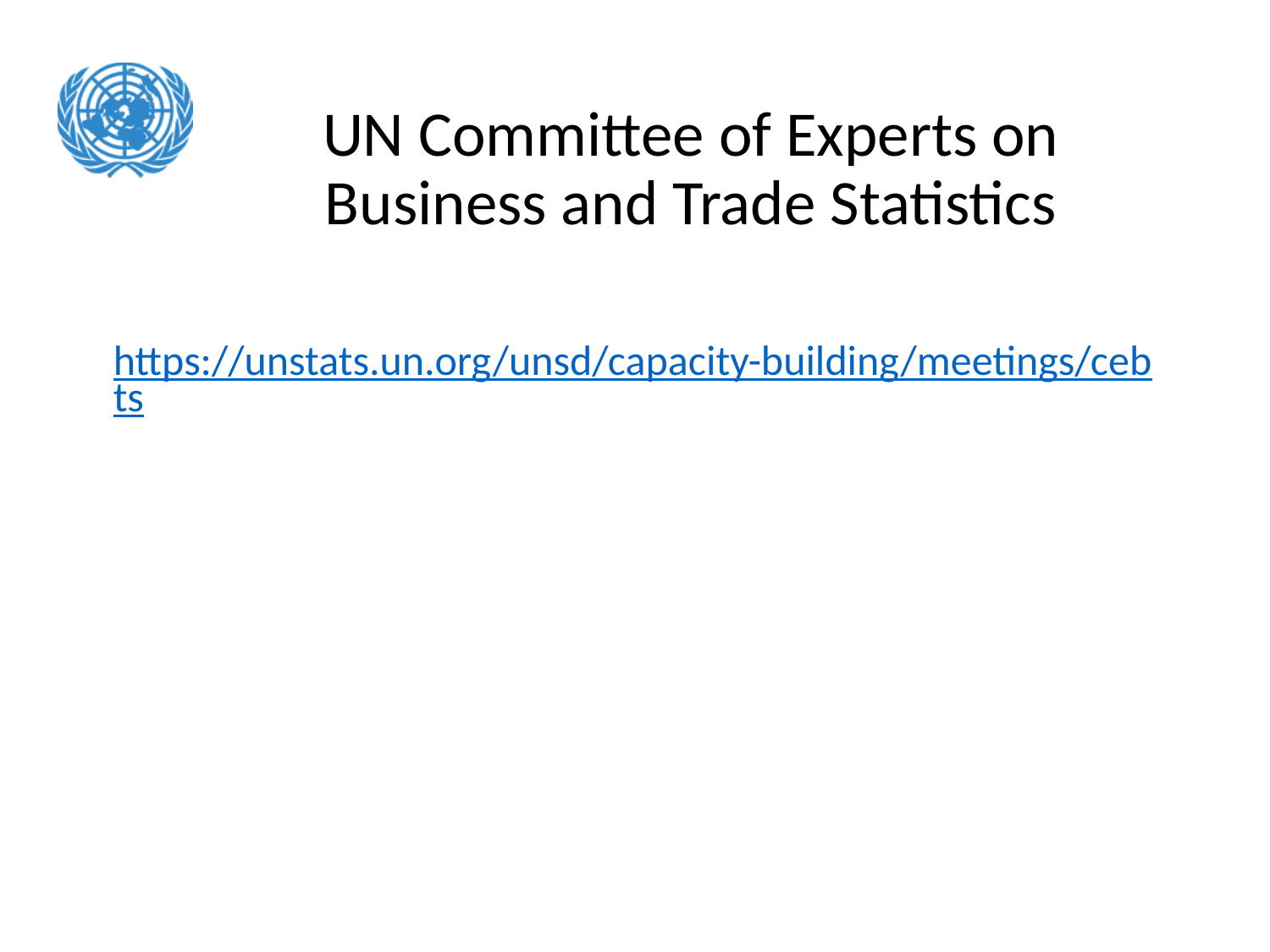

# UN Committee of Experts on Business and Trade Statistics
https://unstats.un.org/unsd/capacity-building/meetings/cebts